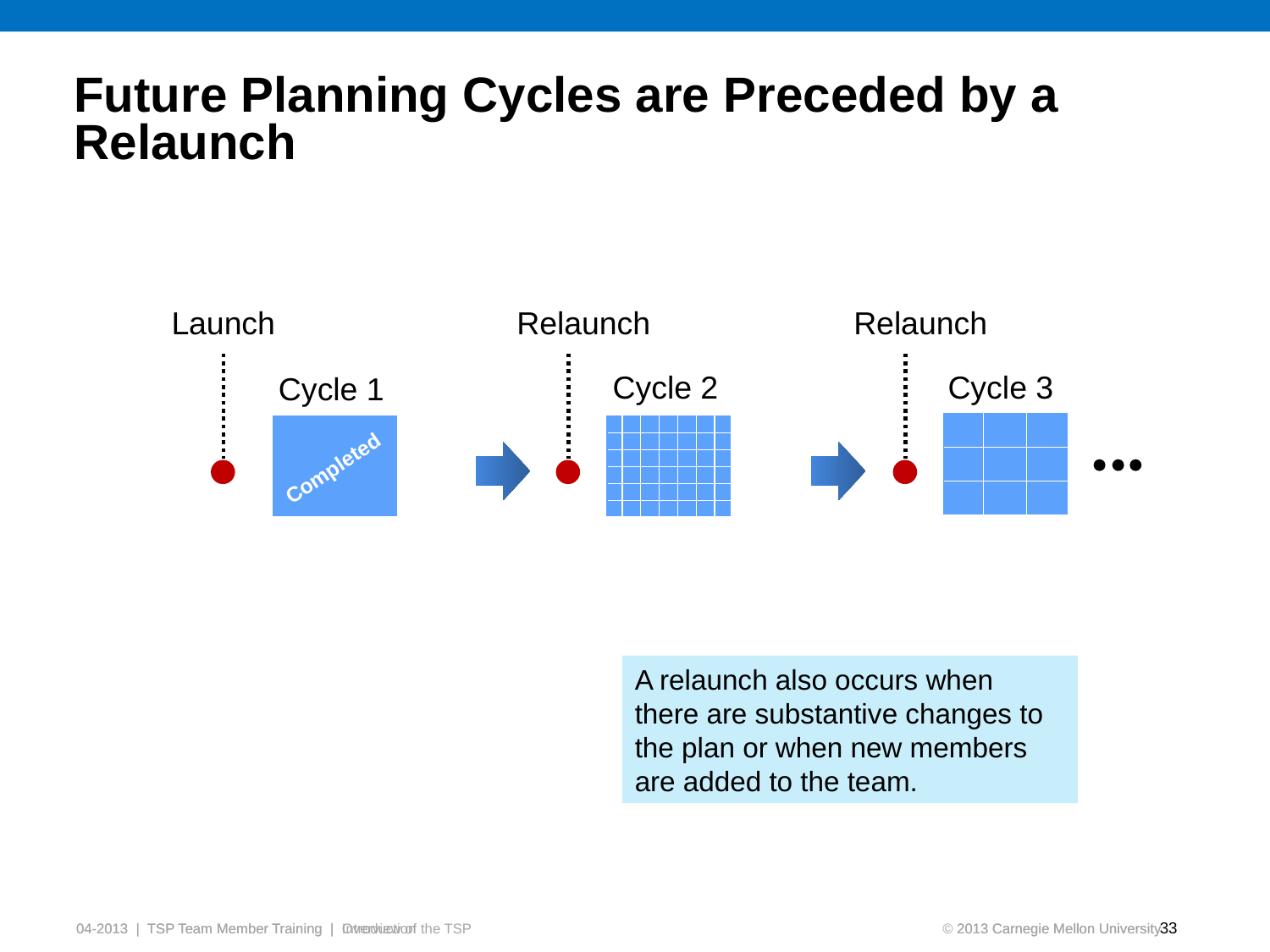

# Future Planning Cycles are Preceded by a Relaunch
Launch

Relaunch

Relaunch

Cycle 2
Cycle 3
Cycle 1

Completed

A relaunch also occurs when there are substantive changes to the plan or when new members are added to the team.